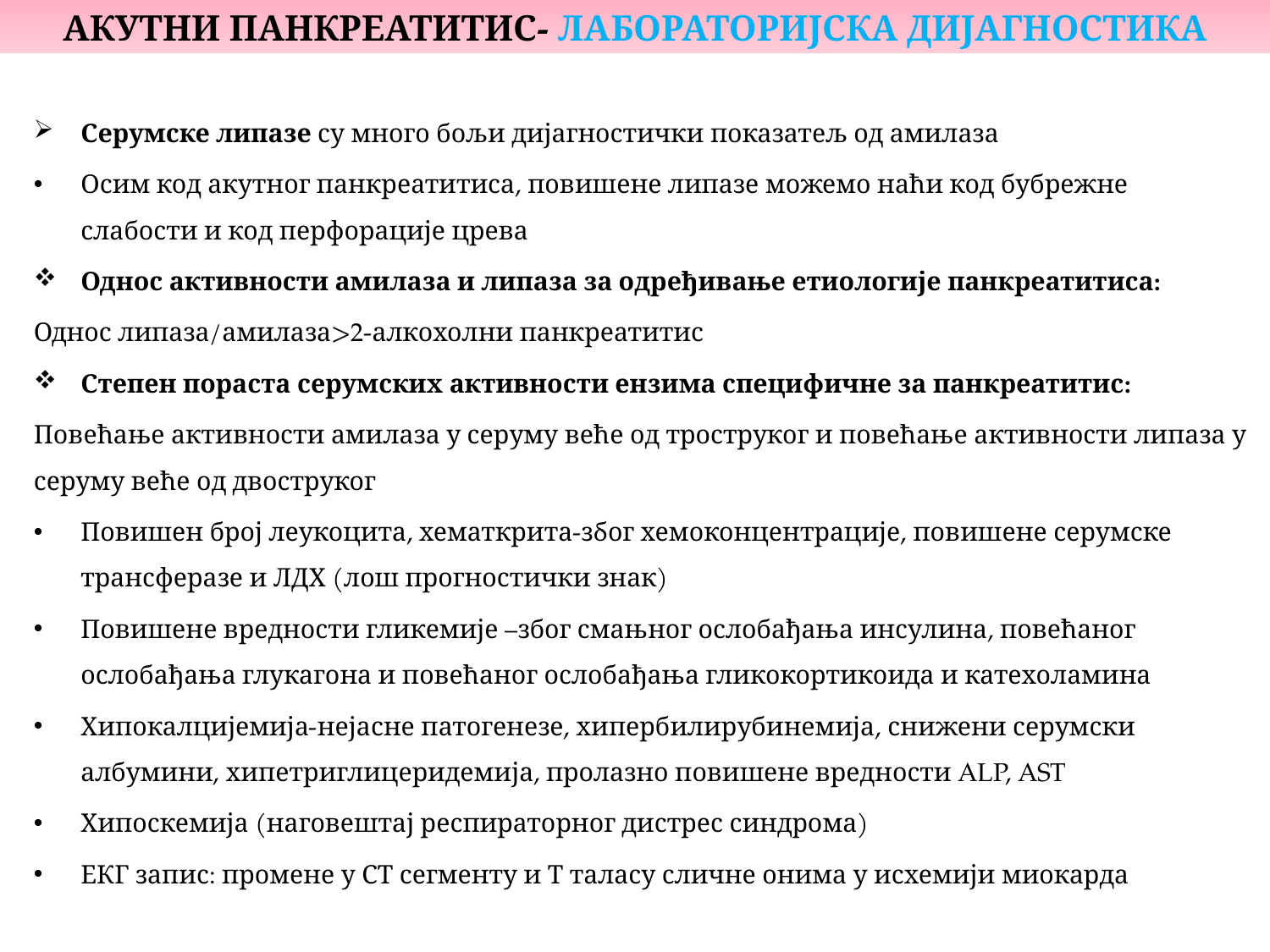

АКУТНИ ПАНКРЕАТИТИС- ЛАБОРАТОРИЈСКА ДИЈАГНОСТИКА
Серумске липазе су много бољи дијагностички показатељ од амилаза
Осим код акутног панкреатитиса, повишене липазе можемо наћи код бубрежне слабости и код перфорације црева
Однос активности амилаза и липаза за одређивање етиологије панкреатитиса:
Однос липаза/амилаза>2-алкохолни панкреатитис
Степен пораста серумских активности ензима специфичне за панкреатитис:
Повећање активности амилаза у серуму веће од троструког и повећање активности липаза у серуму веће од двоструког
Повишен број леукоцита, хематкрита-због хемоконцентрације, повишене серумске трансферазе и ЛДХ (лош прогностички знак)
Повишене вредности гликемије –због смањног ослобађања инсулина, повећаног ослобађања глукагона и повећаног ослобађања гликокортикоида и катехоламина
Хипокалцијемија-нејасне патогенезе, хипербилирубинемија, снижени серумски албумини, хипетриглицеридемија, пролазно повишене вредности ALP, AST
Хипоскемија (наговештај респираторног дистрес синдрома)
ЕКГ запис: промене у СТ сегменту и Т таласу сличне онима у исхемији миокарда